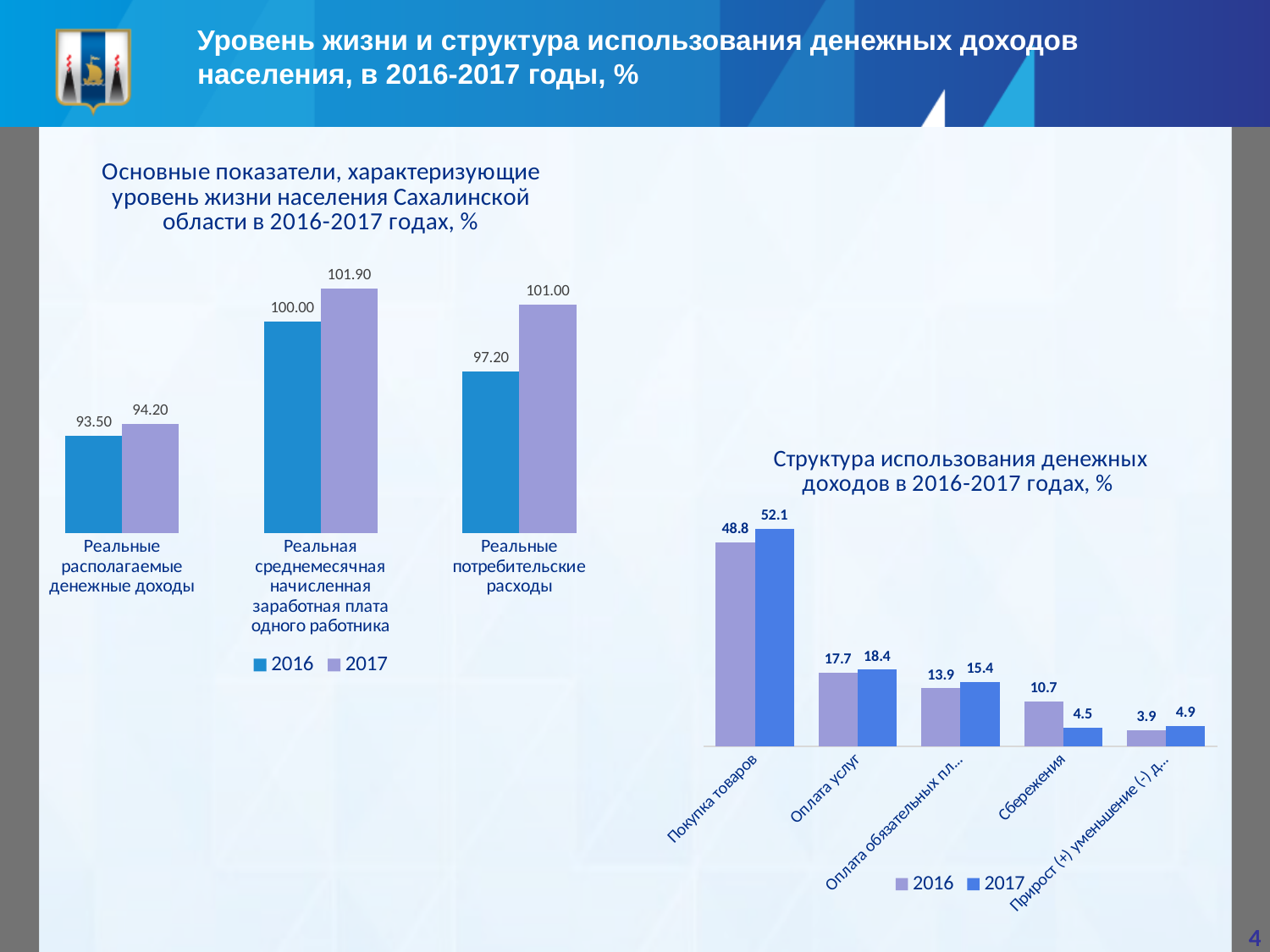

Уровень жизни и структура использования денежных доходов населения, в 2016-2017 годы, %

### Chart: Основные показатели, характеризующие уровень жизни населения Сахалинской области в 2016-2017 годах, %

| Category | 2016 | 2017 |
|---|---|---|
| Реальные располагаемые денежные доходы | 93.5 | 94.2 |
| Реальная среднемесячная начисленная заработная плата одного работника | 100.0 | 101.9 |
| Реальные потребительские расходы | 97.2 | 101.0 |

### Chart: Структура использования денежных доходов в 2016-2017 годах, %

| Category | 2016 | 2017 |
|---|---|---|
| Покупка товаров | 48.8 | 52.1 |
| Оплата услуг | 17.7 | 18.4 |
| Оплата обязательных платежей | 13.9 | 15.4 |
| Сбережения | 10.7 | 4.5 |
| Прирост (+) уменьшение (-) денег на руках | 3.9 | 4.9 |
4